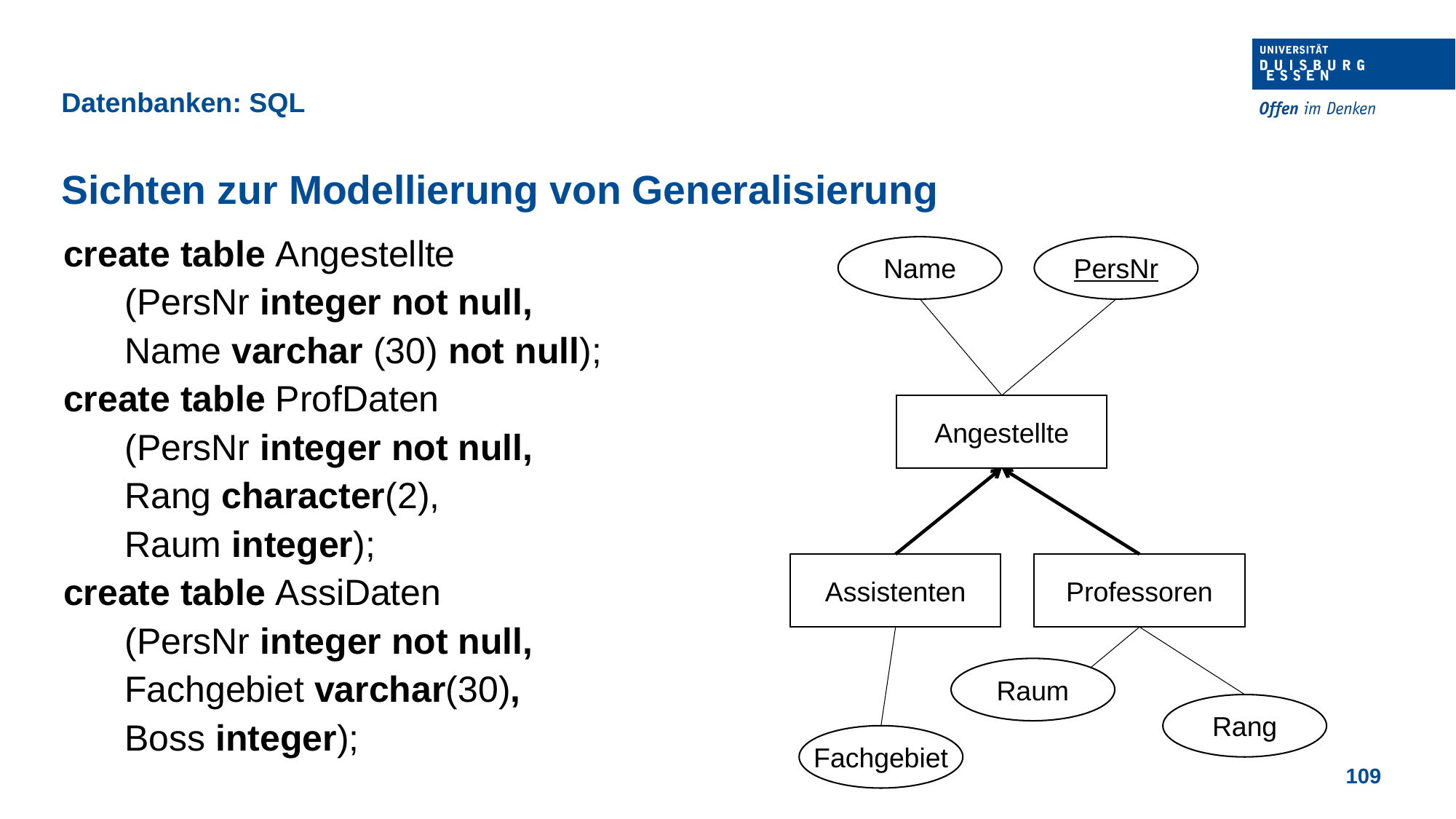

Datenbanken: SQL
Sichten zur Modellierung von Generalisierung
create table Angestellte
	(PersNr integer not null,
	Name varchar (30) not null);
create table ProfDaten
	(PersNr integer not null,
	Rang character(2),
	Raum integer);
create table AssiDaten
	(PersNr integer not null,
	Fachgebiet varchar(30),
	Boss integer);
Name
PersNr
Angestellte
Assistenten
Professoren
Raum
Rang
Fachgebiet
109